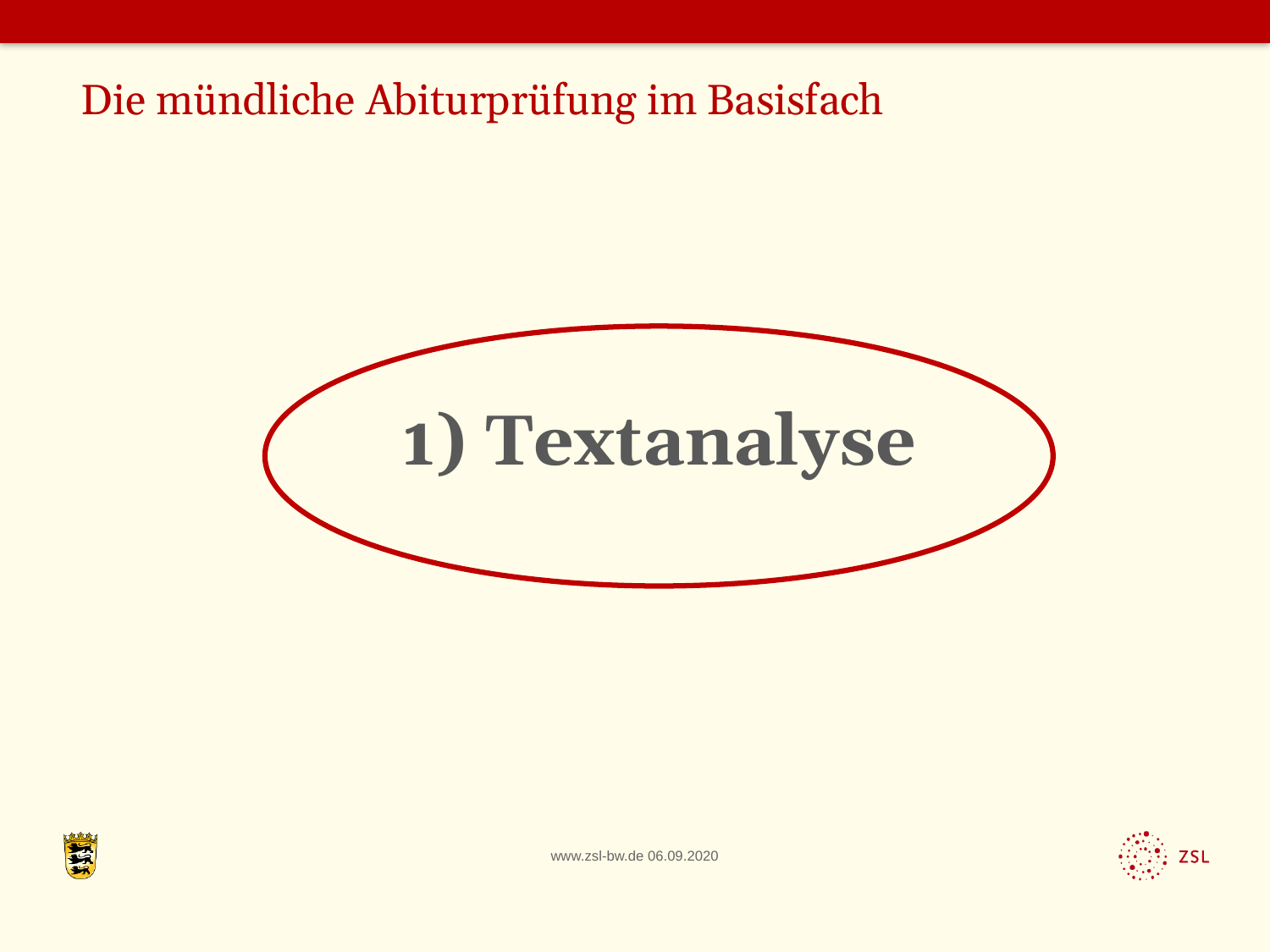

Die mündliche Abiturprüfung im Basisfach
1) Textanalyse